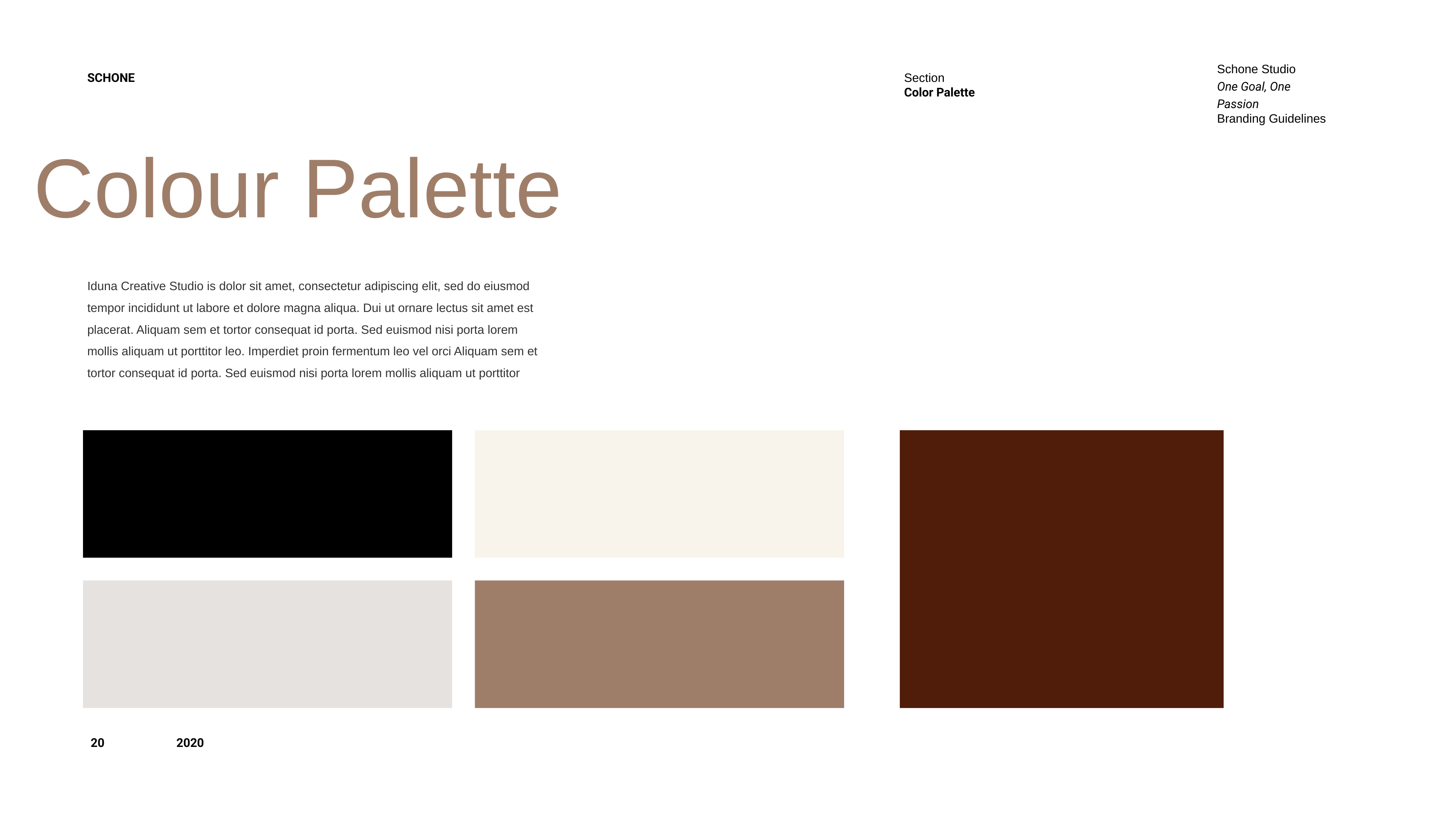

SCHONE
Section
Color Palette
Schone Studio
One Goal, One Passion
Branding Guidelines
Colour Palette
Iduna Creative Studio is dolor sit amet, consectetur adipiscing elit, sed do eiusmod tempor incididunt ut labore et dolore magna aliqua. Dui ut ornare lectus sit amet est placerat. Aliquam sem et tortor consequat id porta. Sed euismod nisi porta lorem mollis aliquam ut porttitor leo. Imperdiet proin fermentum leo vel orci Aliquam sem et tortor consequat id porta. Sed euismod nisi porta lorem mollis aliquam ut porttitor

20
2020